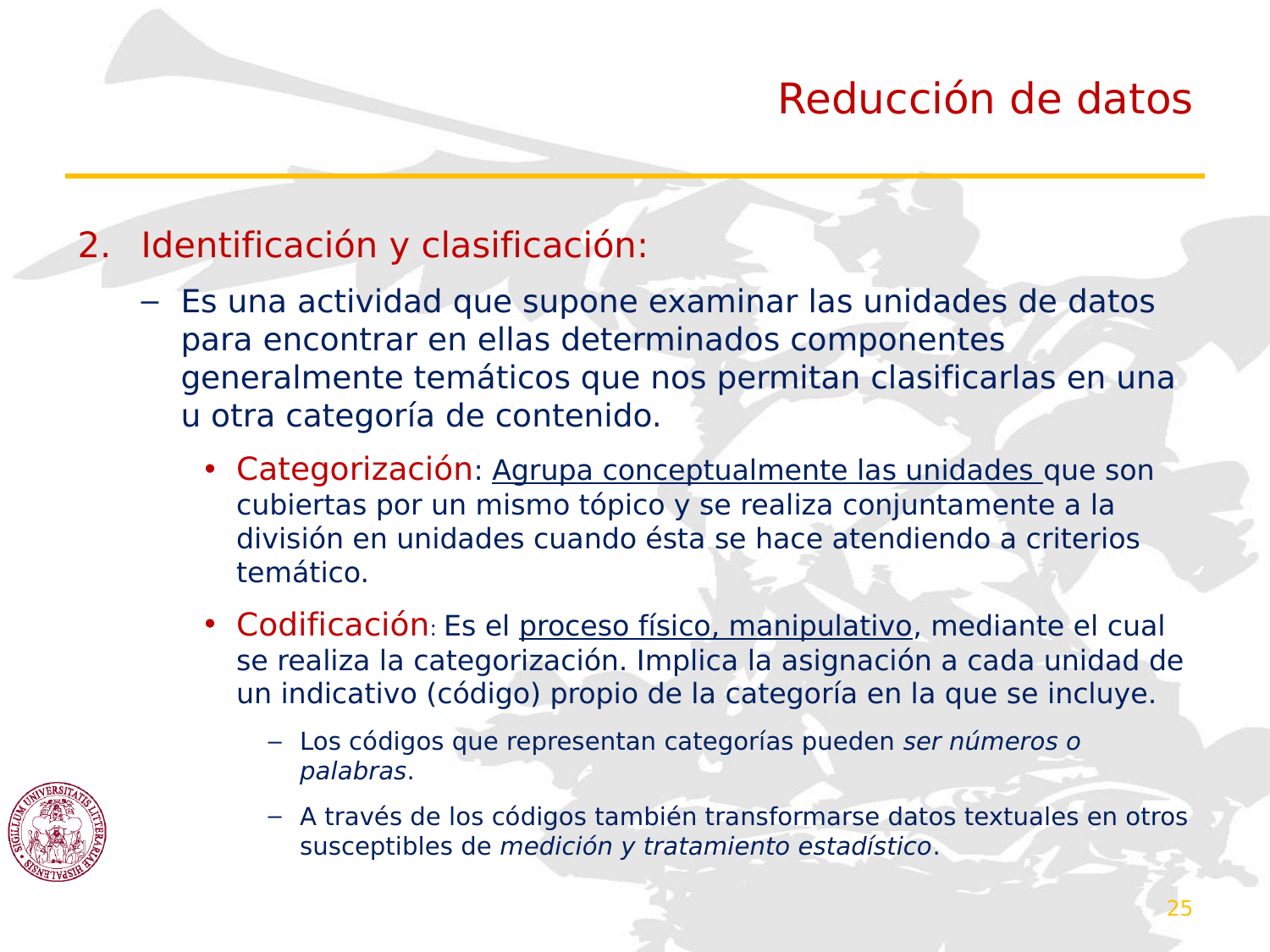

# Reducción de datos
Identificación y clasificación:
Es una actividad que supone examinar las unidades de datos para encontrar en ellas determinados componentes generalmente temáticos que nos permitan clasificarlas en una u otra categoría de contenido.
Categorización: Agrupa conceptualmente las unidades que son cubiertas por un mismo tópico y se realiza conjuntamente a la división en unidades cuando ésta se hace atendiendo a criterios temático.
Codificación: Es el proceso físico, manipulativo, mediante el cual se realiza la categorización. Implica la asignación a cada unidad de un indicativo (código) propio de la categoría en la que se incluye.
Los códigos que representan categorías pueden ser números o palabras.
A través de los códigos también transformarse datos textuales en otros susceptibles de medición y tratamiento estadístico.

25